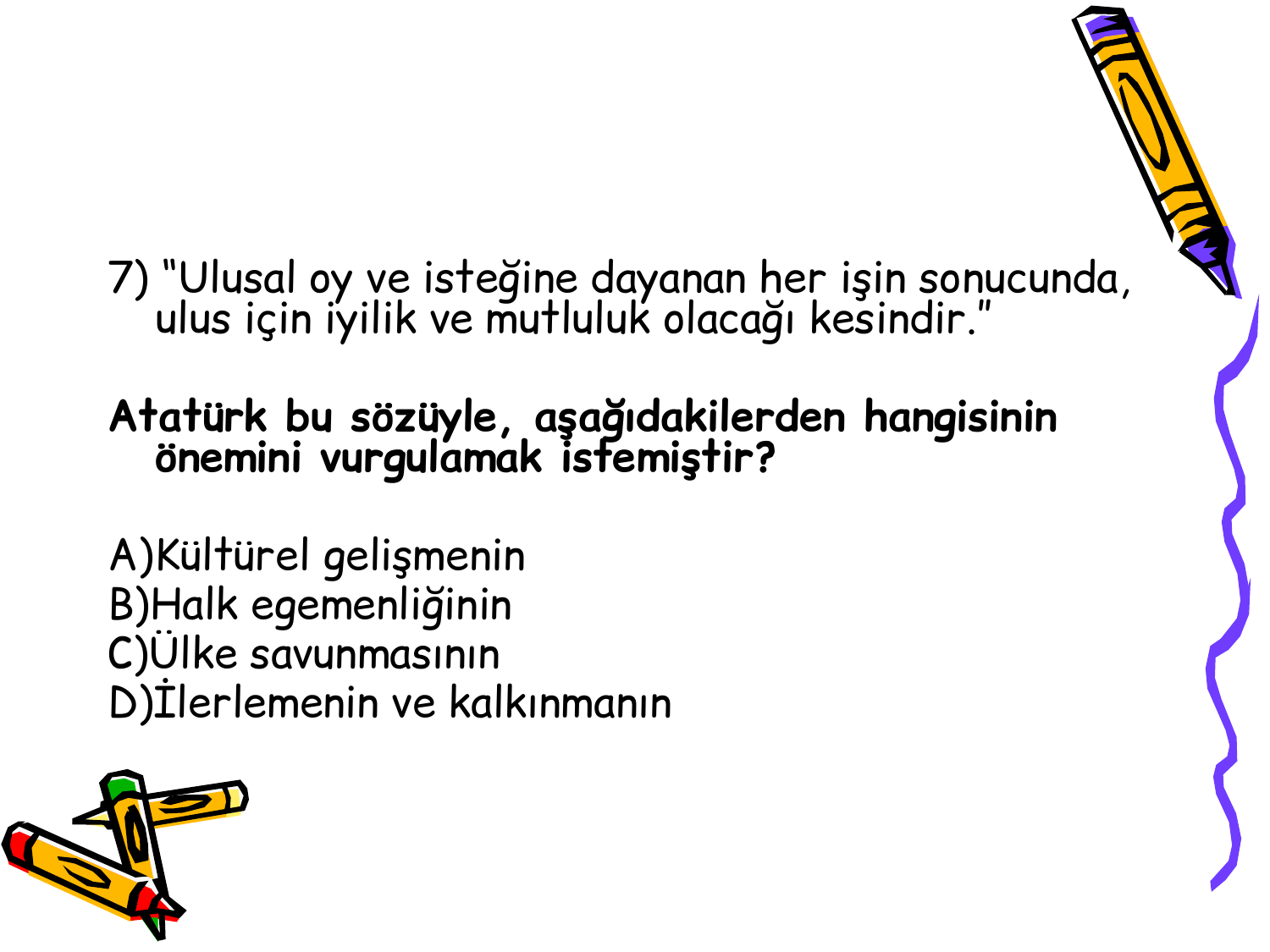

7) “Ulusal oy ve isteğine dayanan her işin sonucunda, ulus için iyilik ve mutluluk olacağı kesindir.”

Atatürk bu sözüyle, aşağıdakilerden hangisinin önemini vurgulamak istemiştir?

A)Kültürel gelişmenin
B)Halk egemenliğinin
C)Ülke savunmasının
D)İlerlemenin ve kalkınmanın